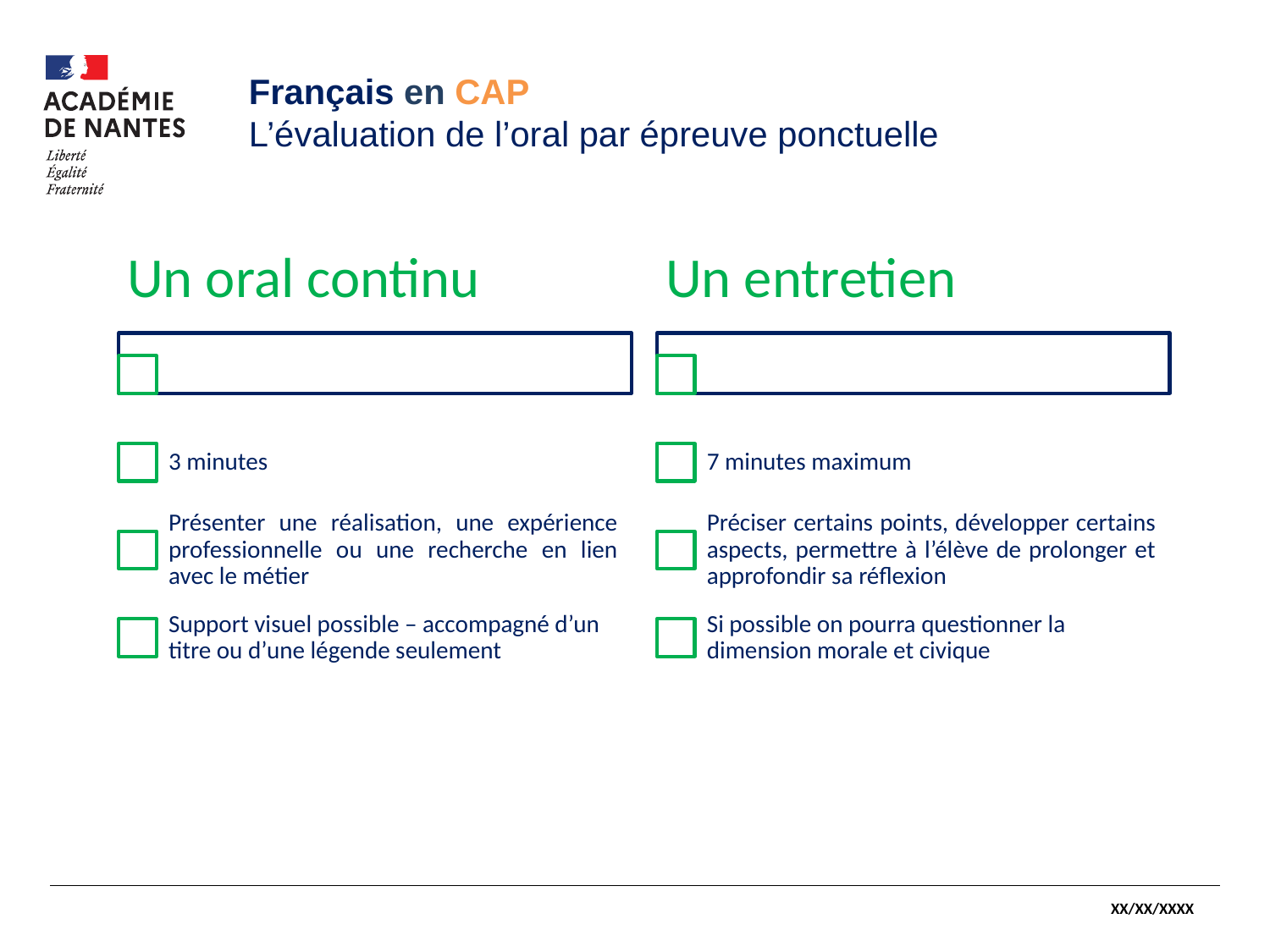

#
Français en CAP
L’évaluation de l’oral par épreuve ponctuelle
Un oral continu
3 minutes
Présenter une réalisation, une expérience professionnelle ou une recherche en lien avec le métier
Support visuel possible – accompagné d’un titre ou d’une légende seulement
Un entretien
7 minutes maximum
Préciser certains points, développer certains aspects, permettre à l’élève de prolonger et approfondir sa réflexion
Si possible on pourra questionner la dimension morale et civique
XX/XX/XXXX